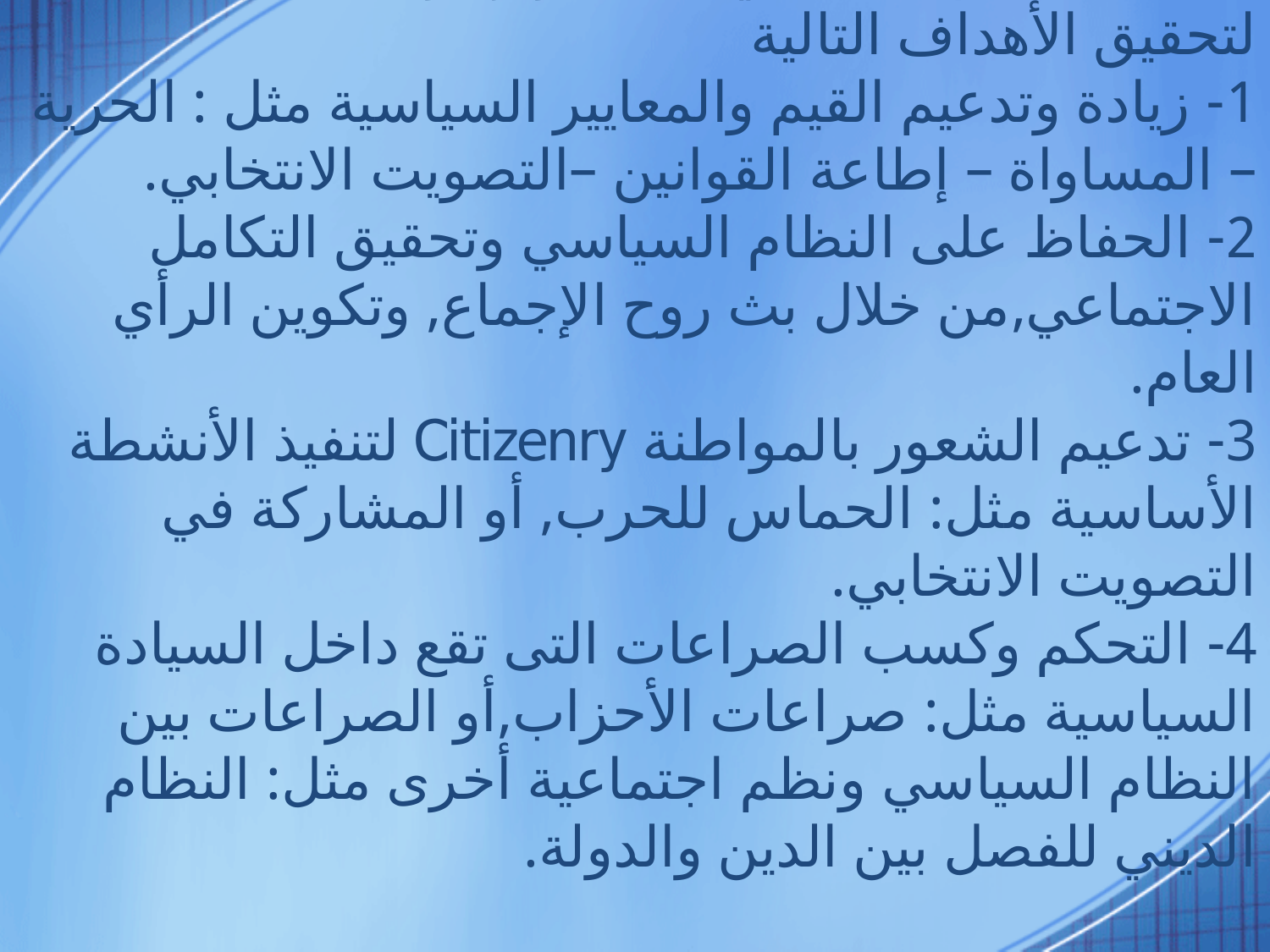

# علاقة وسائل الأعلام بالنظام السياسي: اعتماد النظام السياسي على موارد وسائل الإعلام لتحقيق الأهداف التالية 1- زيادة وتدعيم القيم والمعايير السياسية مثل : الحرية – المساواة – إطاعة القوانين –التصويت الانتخابي. 2- الحفاظ على النظام السياسي وتحقيق التكامل الاجتماعي,من خلال بث روح الإجماع, وتكوين الرأي العام. 3- تدعيم الشعور بالمواطنة Citizenry لتنفيذ الأنشطة الأساسية مثل: الحماس للحرب, أو المشاركة في التصويت الانتخابي. 4- التحكم وكسب الصراعات التى تقع داخل السيادة السياسية مثل: صراعات الأحزاب,أو الصراعات بين النظام السياسي ونظم اجتماعية أخرى مثل: النظام الديني للفصل بين الدين والدولة.